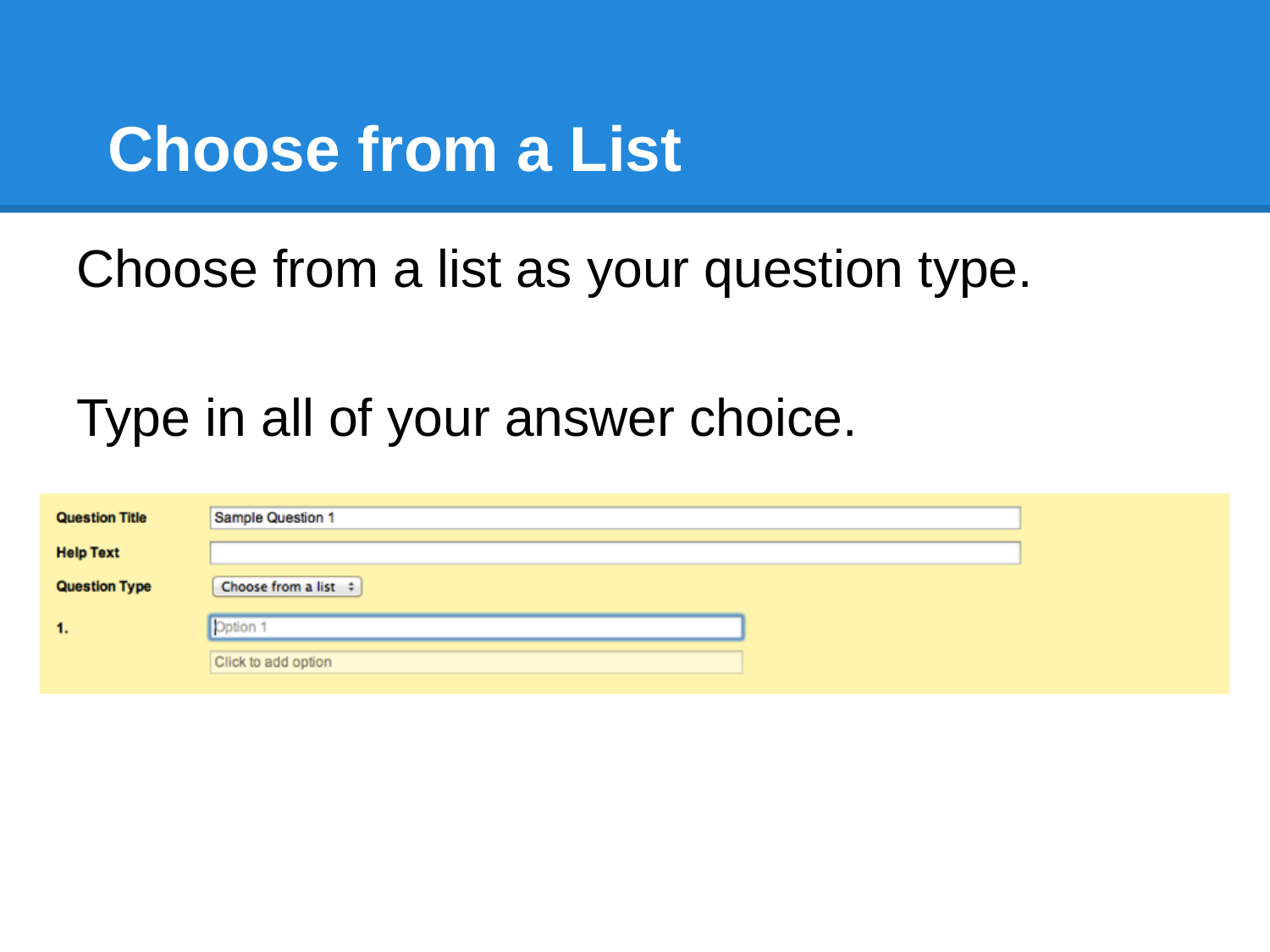

# Choose from a List
Choose from a list as your question type.

Type in all of your answer choice.